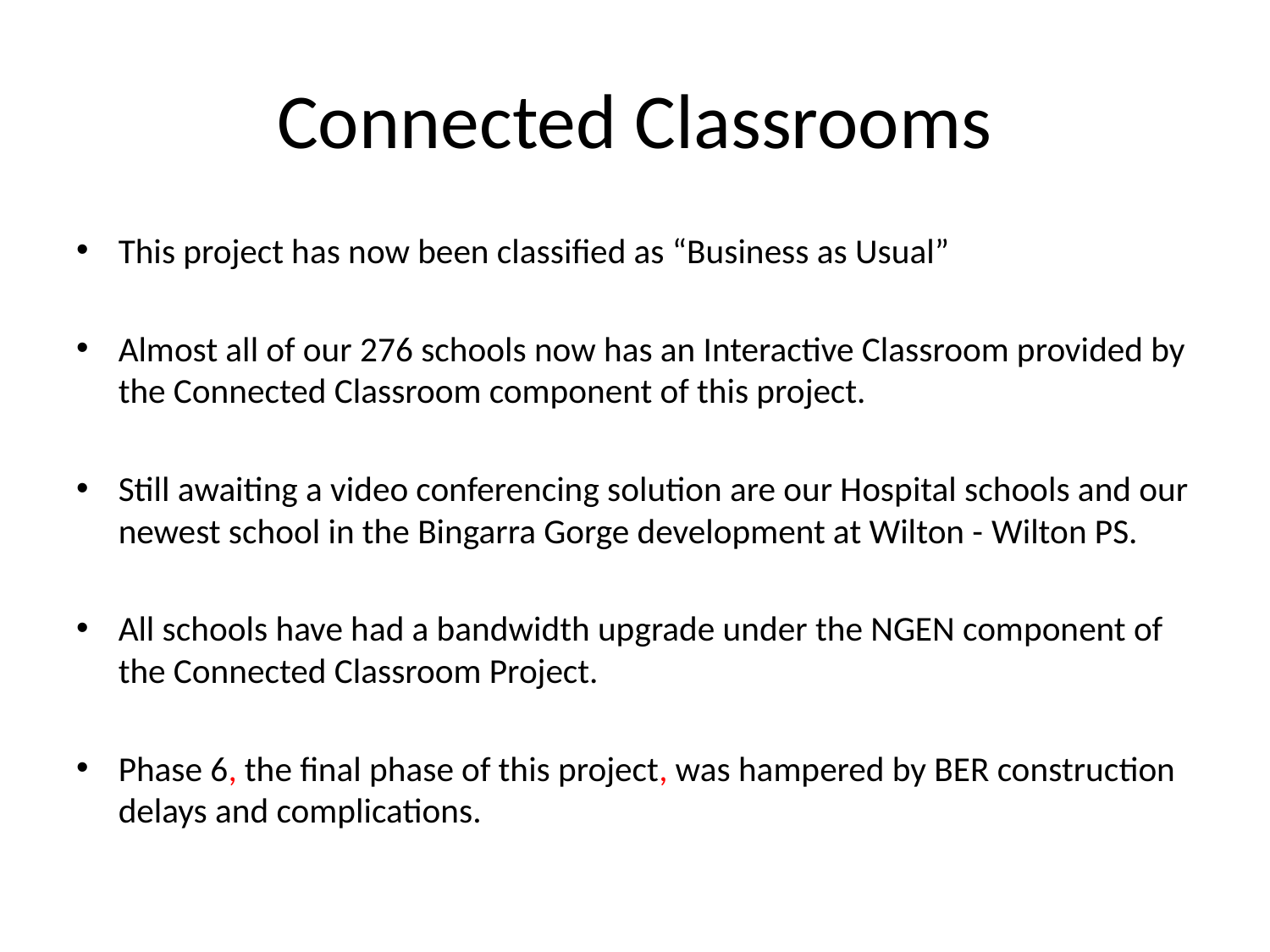

# Connected Classrooms
This project has now been classified as “Business as Usual”

Almost all of our 276 schools now has an Interactive Classroom provided by the Connected Classroom component of this project.

Still awaiting a video conferencing solution are our Hospital schools and our newest school in the Bingarra Gorge development at Wilton - Wilton PS.

All schools have had a bandwidth upgrade under the NGEN component of the Connected Classroom Project.

Phase 6, the final phase of this project, was hampered by BER construction delays and complications.